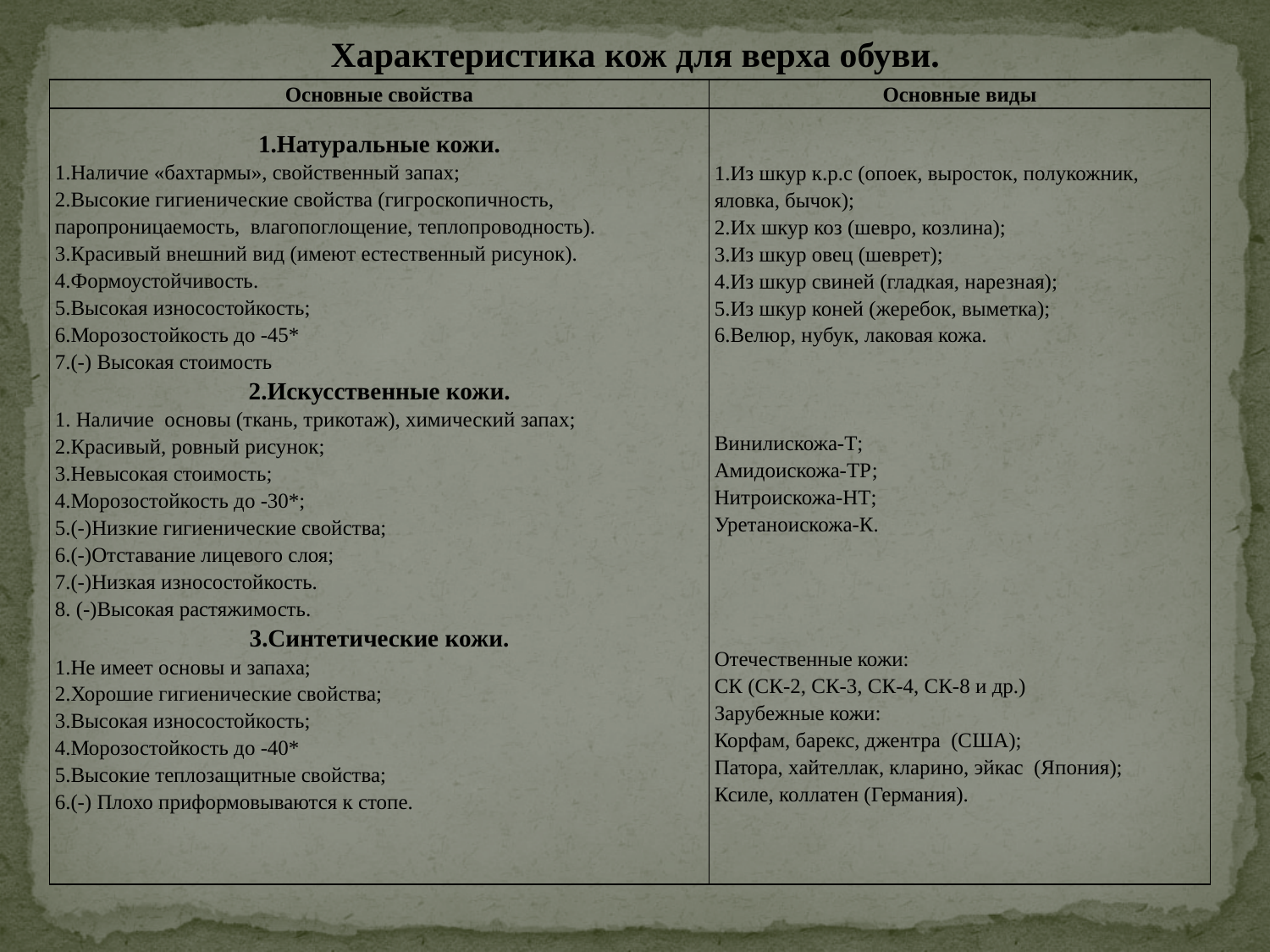

Характеристика кож для верха обуви.
| Основные свойства | Основные виды |
| --- | --- |
| 1.Натуральные кожи. 1.Наличие «бахтармы», свойственный запах; 2.Высокие гигиенические свойства (гигроскопичность, паропроницаемость, влагопоглощение, теплопроводность). 3.Красивый внешний вид (имеют естественный рисунок). 4.Формоустойчивость. 5.Высокая износостойкость; 6.Морозостойкость до -45\* 7.(-) Высокая стоимость 2.Искусственные кожи. 1. Наличие основы (ткань, трикотаж), химический запах; 2.Красивый, ровный рисунок; 3.Невысокая стоимость; 4.Морозостойкость до -30\*; 5.(-)Низкие гигиенические свойства; 6.(-)Отставание лицевого слоя; 7.(-)Низкая износостойкость. 8. (-)Высокая растяжимость. 3.Синтетические кожи. 1.Не имеет основы и запаха; 2.Хорошие гигиенические свойства; 3.Высокая износостойкость; 4.Морозостойкость до -40\* 5.Высокие теплозащитные свойства; 6.(-) Плохо приформовываются к стопе. | 1.Из шкур к.р.с (опоек, выросток, полукожник, яловка, бычок); 2.Их шкур коз (шевро, козлина); 3.Из шкур овец (шеврет); 4.Из шкур свиней (гладкая, нарезная); 5.Из шкур коней (жеребок, выметка); 6.Велюр, нубук, лаковая кожа. Винилискожа-Т; Амидоискожа-ТР; Нитроискожа-НТ; Уретаноискожа-К. Отечественные кожи: СК (СК-2, СК-3, СК-4, СК-8 и др.) Зарубежные кожи: Корфам, барекс, джентра (США); Патора, хайтеллак, кларино, эйкас (Япония); Ксиле, коллатен (Германия). |